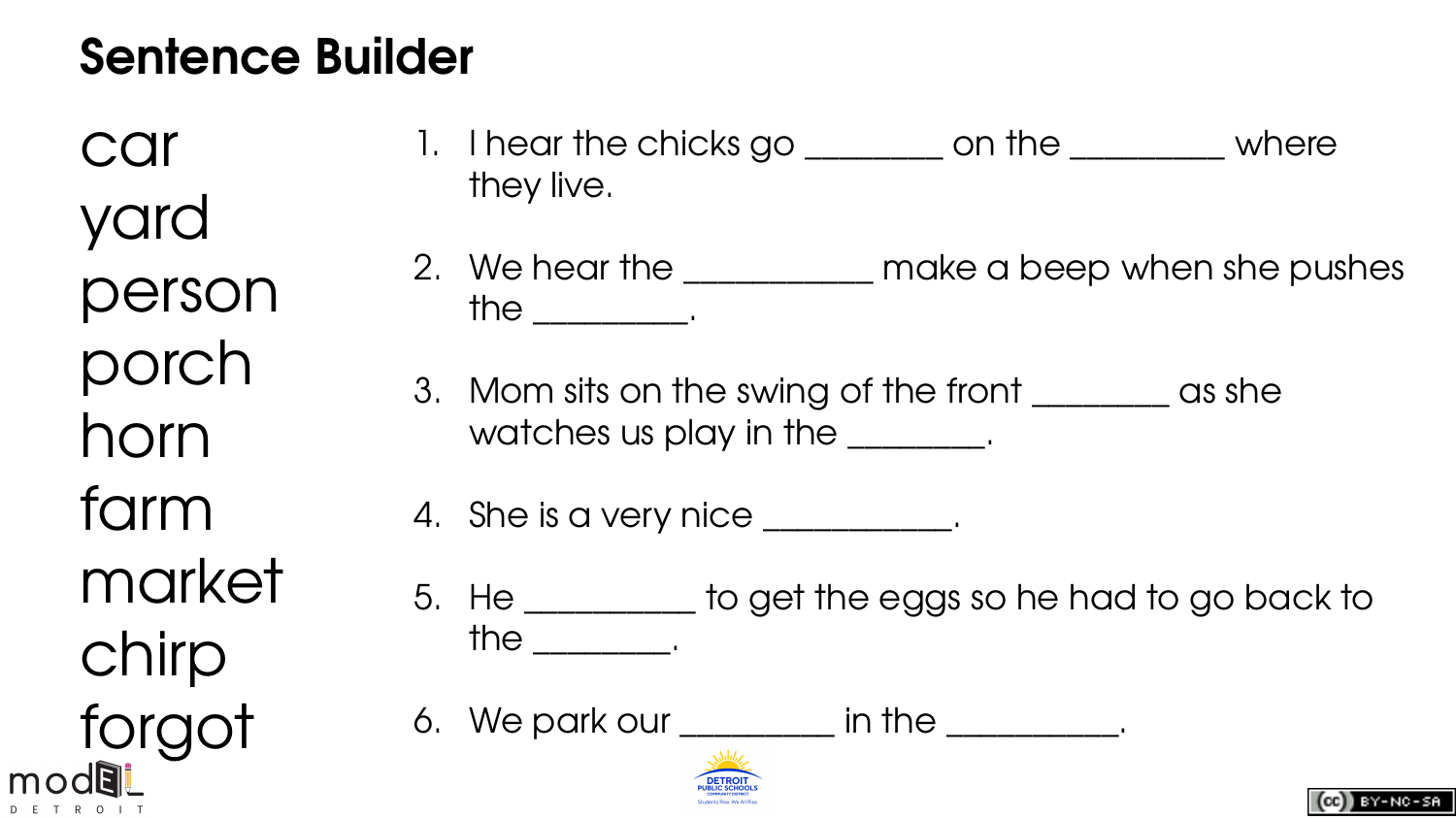

Sentence Builder
car
yard
person
porch
horn
farm
market
chirp
forgot

I hear the chicks go ________ on the _________ where they live.

We hear the ___________ make a beep when she pushes the _________.

Mom sits on the swing of the front ________ as she watches us play in the ________.

She is a very nice ___________.

He __________ to get the eggs so he had to go back to the ________.

We park our _________ in the __________.